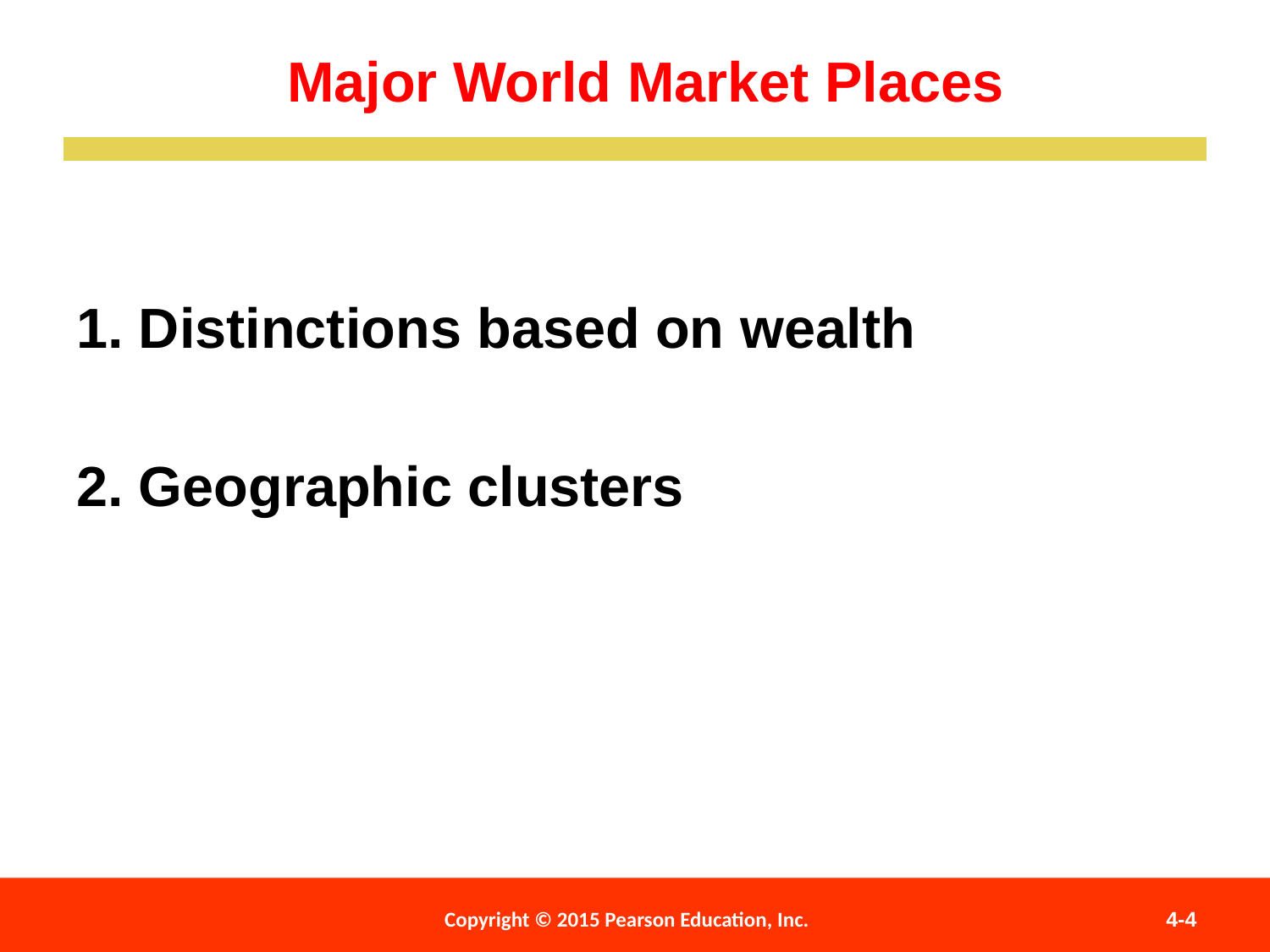

Major World Market Places
 Distinctions based on wealth

 Geographic clusters